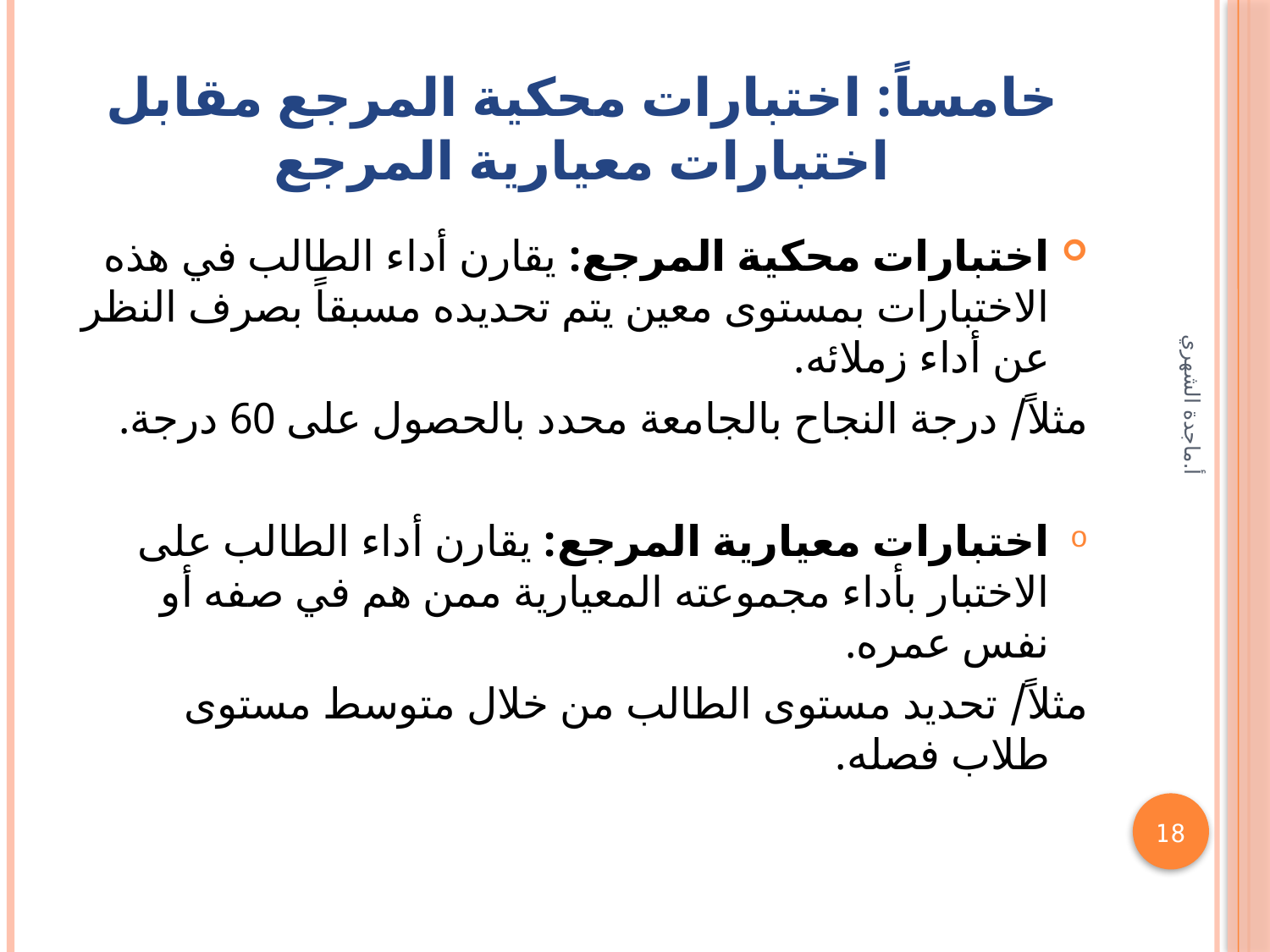

# خامساً: اختبارات محكية المرجع مقابل اختبارات معيارية المرجع
اختبارات محكية المرجع: يقارن أداء الطالب في هذه الاختبارات بمستوى معين يتم تحديده مسبقاً بصرف النظر عن أداء زملائه.
مثلاً/ درجة النجاح بالجامعة محدد بالحصول على 60 درجة.

اختبارات معيارية المرجع: يقارن أداء الطالب على الاختبار بأداء مجموعته المعيارية ممن هم في صفه أو نفس عمره.
مثلاً/ تحديد مستوى الطالب من خلال متوسط مستوى طلاب فصله.
أ.ماجدة الشهري
18